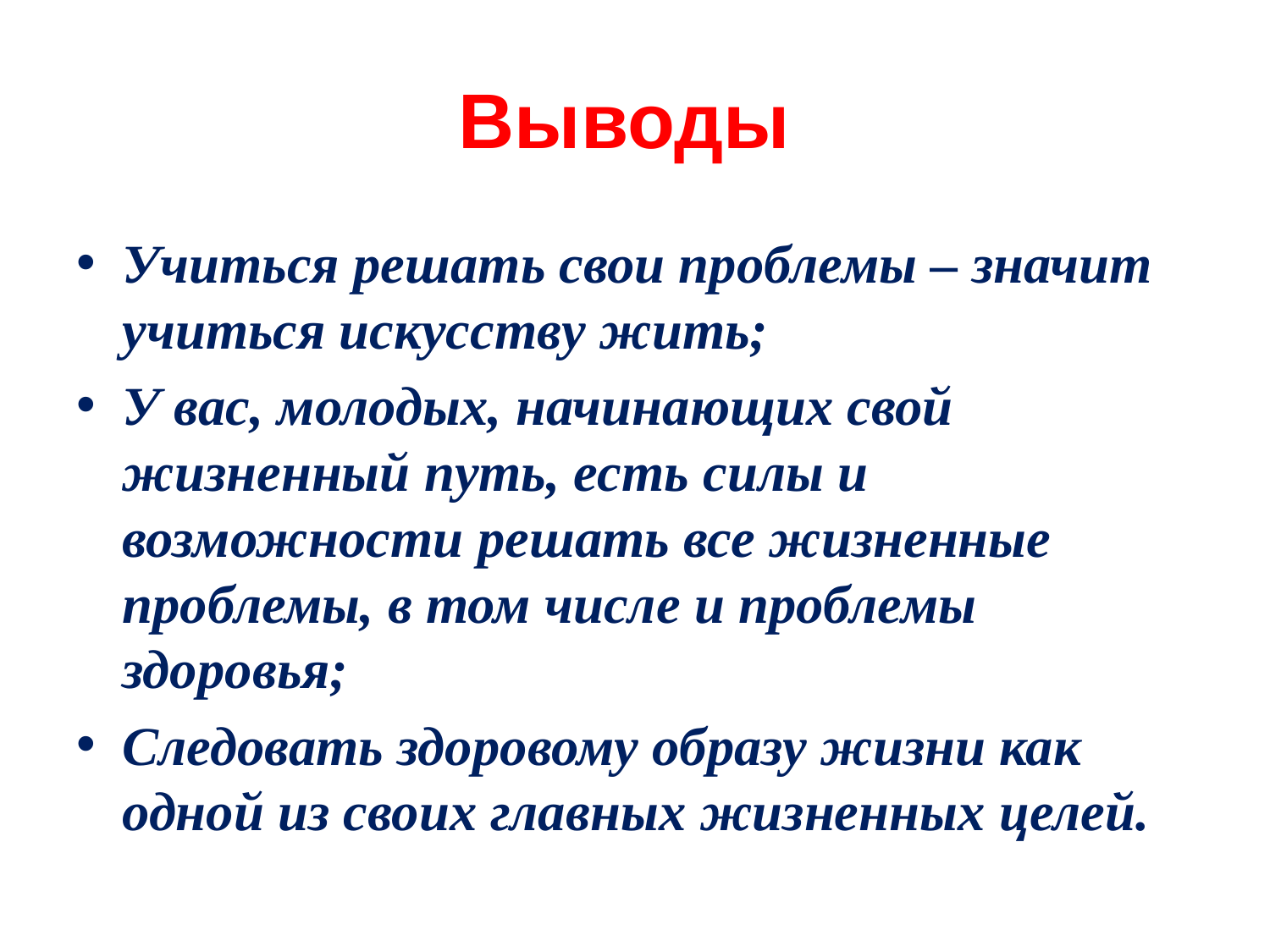

# Выводы
Учиться решать свои проблемы – значит учиться искусству жить;
У вас, молодых, начинающих свой жизненный путь, есть силы и возможности решать все жизненные проблемы, в том числе и проблемы здоровья;
Следовать здоровому образу жизни как одной из своих главных жизненных целей.